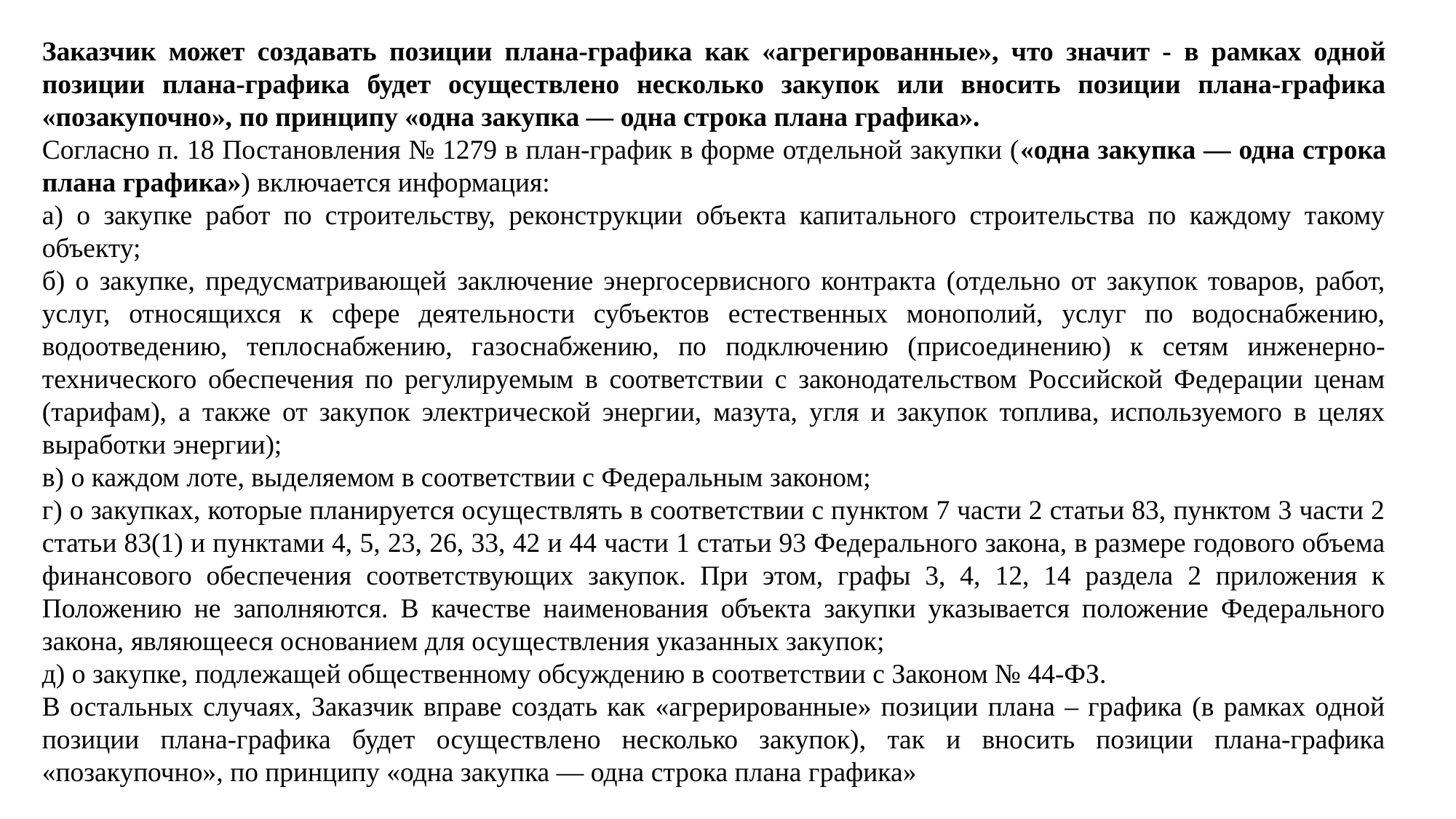

Заказчик может создавать позиции плана-графика как «агрегированные», что значит - в рамках одной позиции плана-графика будет осуществлено несколько закупок или вносить позиции плана-графика «позакупочно», по принципу «одна закупка — одна строка плана графика».
Согласно п. 18 Постановления № 1279 в план-график в форме отдельной закупки («одна закупка — одна строка плана графика») включается информация:
а) о закупке работ по строительству, реконструкции объекта капитального строительства по каждому такому объекту;
б) о закупке, предусматривающей заключение энергосервисного контракта (отдельно от закупок товаров, работ, услуг, относящихся к сфере деятельности субъектов естественных монополий, услуг по водоснабжению, водоотведению, теплоснабжению, газоснабжению, по подключению (присоединению) к сетям инженерно-технического обеспечения по регулируемым в соответствии с законодательством Российской Федерации ценам (тарифам), а также от закупок электрической энергии, мазута, угля и закупок топлива, используемого в целях выработки энергии);
в) о каждом лоте, выделяемом в соответствии с Федеральным законом;
г) о закупках, которые планируется осуществлять в соответствии с пунктом 7 части 2 статьи 83, пунктом 3 части 2 статьи 83(1) и пунктами 4, 5, 23, 26, 33, 42 и 44 части 1 статьи 93 Федерального закона, в размере годового объема финансового обеспечения соответствующих закупок. При этом, графы 3, 4, 12, 14 раздела 2 приложения к Положению не заполняются. В качестве наименования объекта закупки указывается положение Федерального закона, являющееся основанием для осуществления указанных закупок;
д) о закупке, подлежащей общественному обсуждению в соответствии с Законом № 44-ФЗ.
В остальных случаях, Заказчик вправе создать как «агрерированные» позиции плана – графика (в рамках одной позиции плана-графика будет осуществлено несколько закупок), так и вносить позиции плана-графика «позакупочно», по принципу «одна закупка — одна строка плана графика»